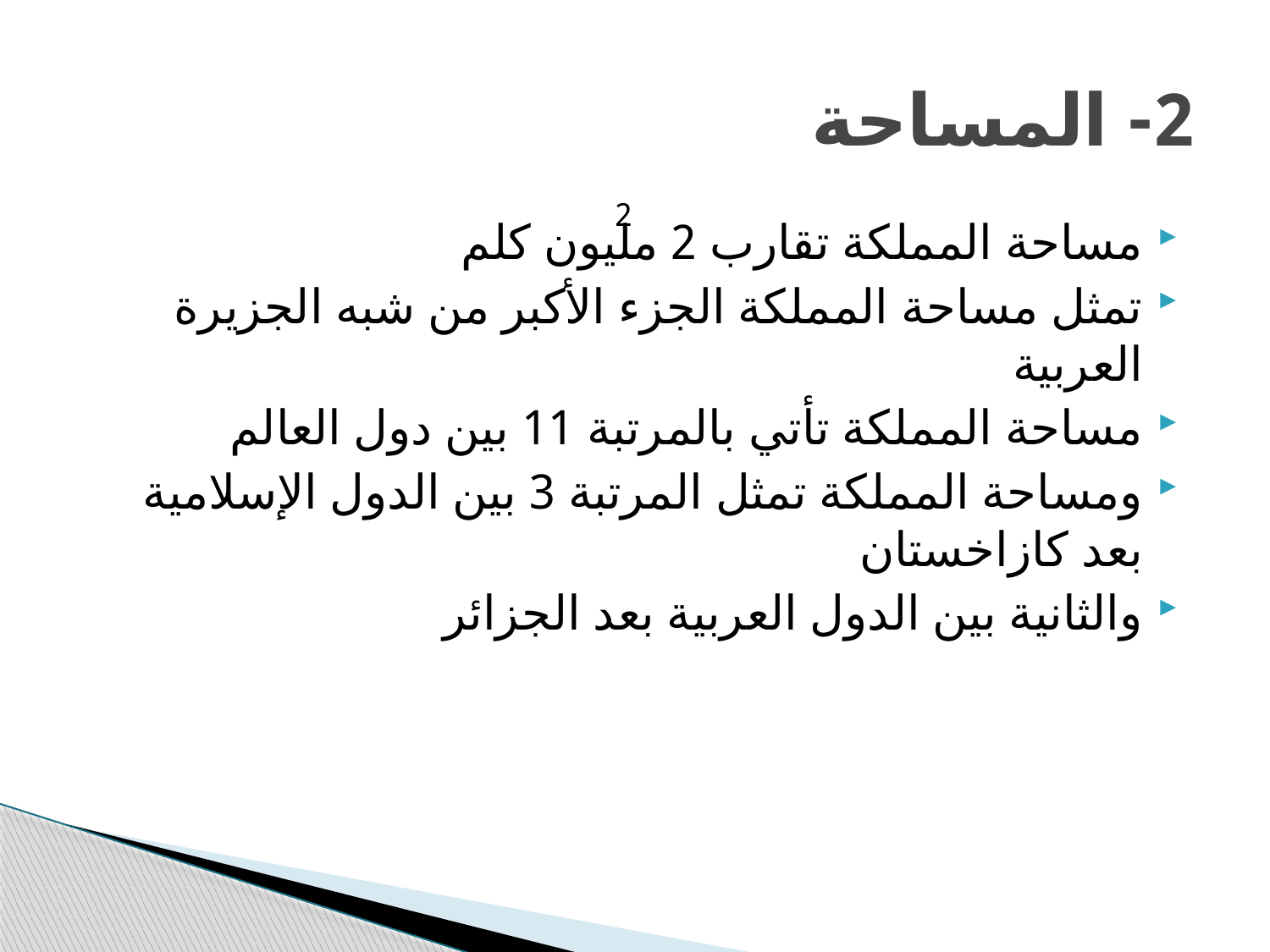

# 2- المساحة
2
مساحة المملكة تقارب 2 مليون كلم
تمثل مساحة المملكة الجزء الأكبر من شبه الجزيرة العربية
مساحة المملكة تأتي بالمرتبة 11 بين دول العالم
ومساحة المملكة تمثل المرتبة 3 بين الدول الإسلامية بعد كازاخستان
والثانية بين الدول العربية بعد الجزائر